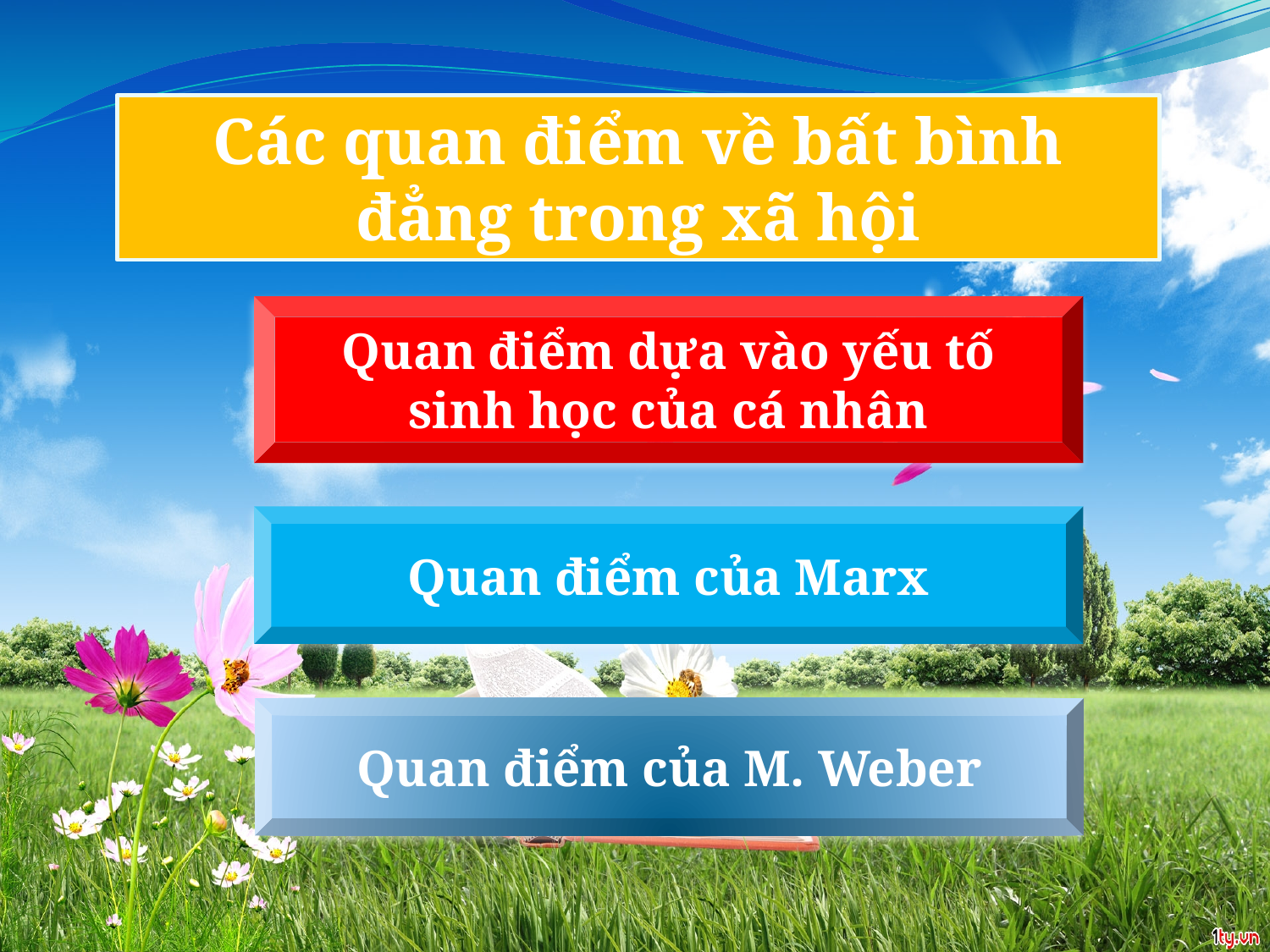

Các quan điểm về bất bình đẳng trong xã hội
Quan điểm dựa vào yếu tố sinh học của cá nhân

Quan điểm của Marx
Quan điểm của M. Weber